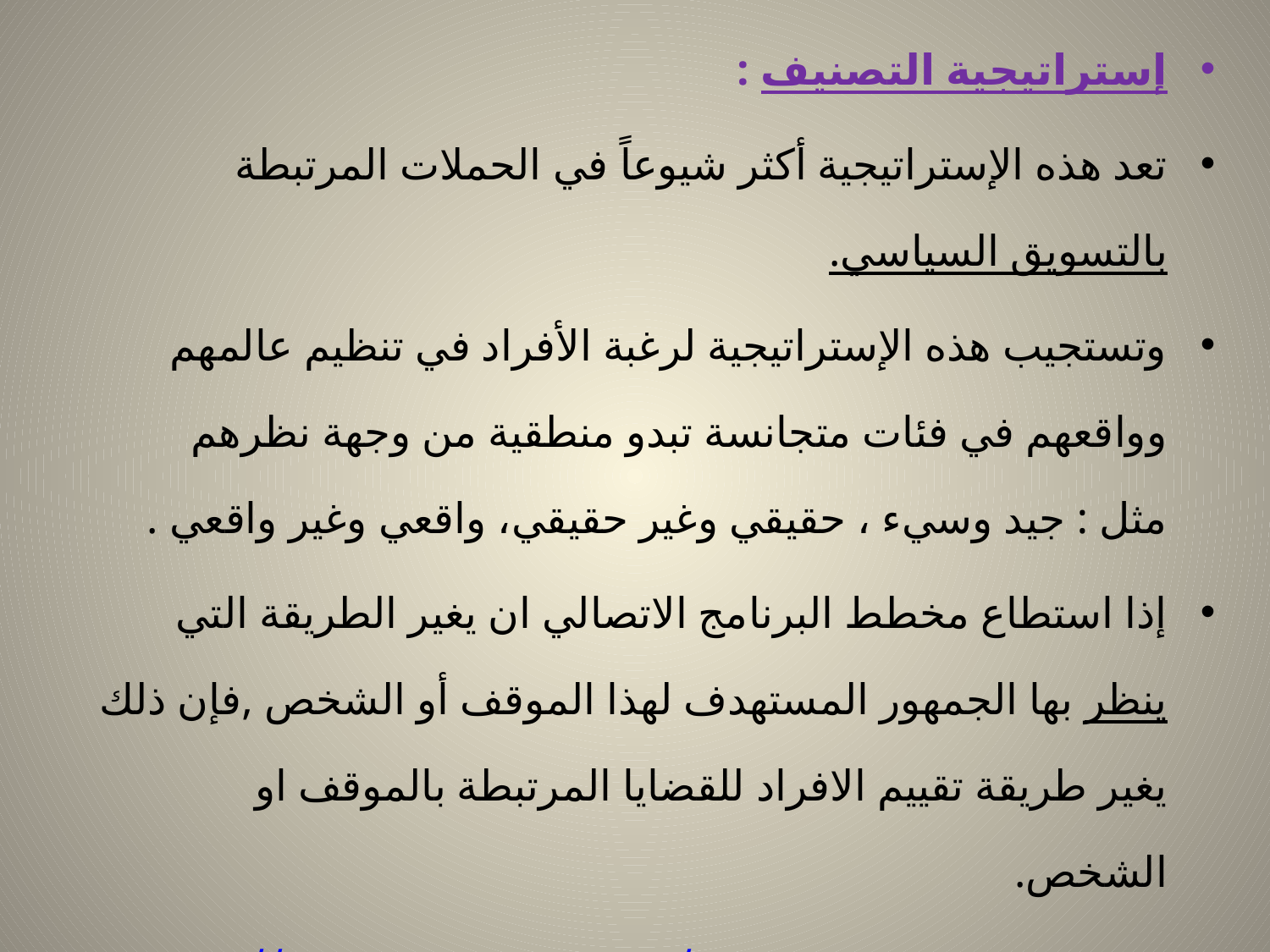

إستراتيجية التصنيف :
تعد هذه الإستراتيجية أكثر شيوعاً في الحملات المرتبطة بالتسويق السياسي.
وتستجيب هذه الإستراتيجية لرغبة الأفراد في تنظيم عالمهم وواقعهم في فئات متجانسة تبدو منطقية من وجهة نظرهم مثل : جيد وسيء ، حقيقي وغير حقيقي، واقعي وغير واقعي .
إذا استطاع مخطط البرنامج الاتصالي ان يغير الطريقة التي ينظر بها الجمهور المستهدف لهذا الموقف أو الشخص ,فإن ذلك يغير طريقة تقييم الافراد للقضايا المرتبطة بالموقف او الشخص.
https://www.youtube.com/watch?v=5NTRvlrP2NU